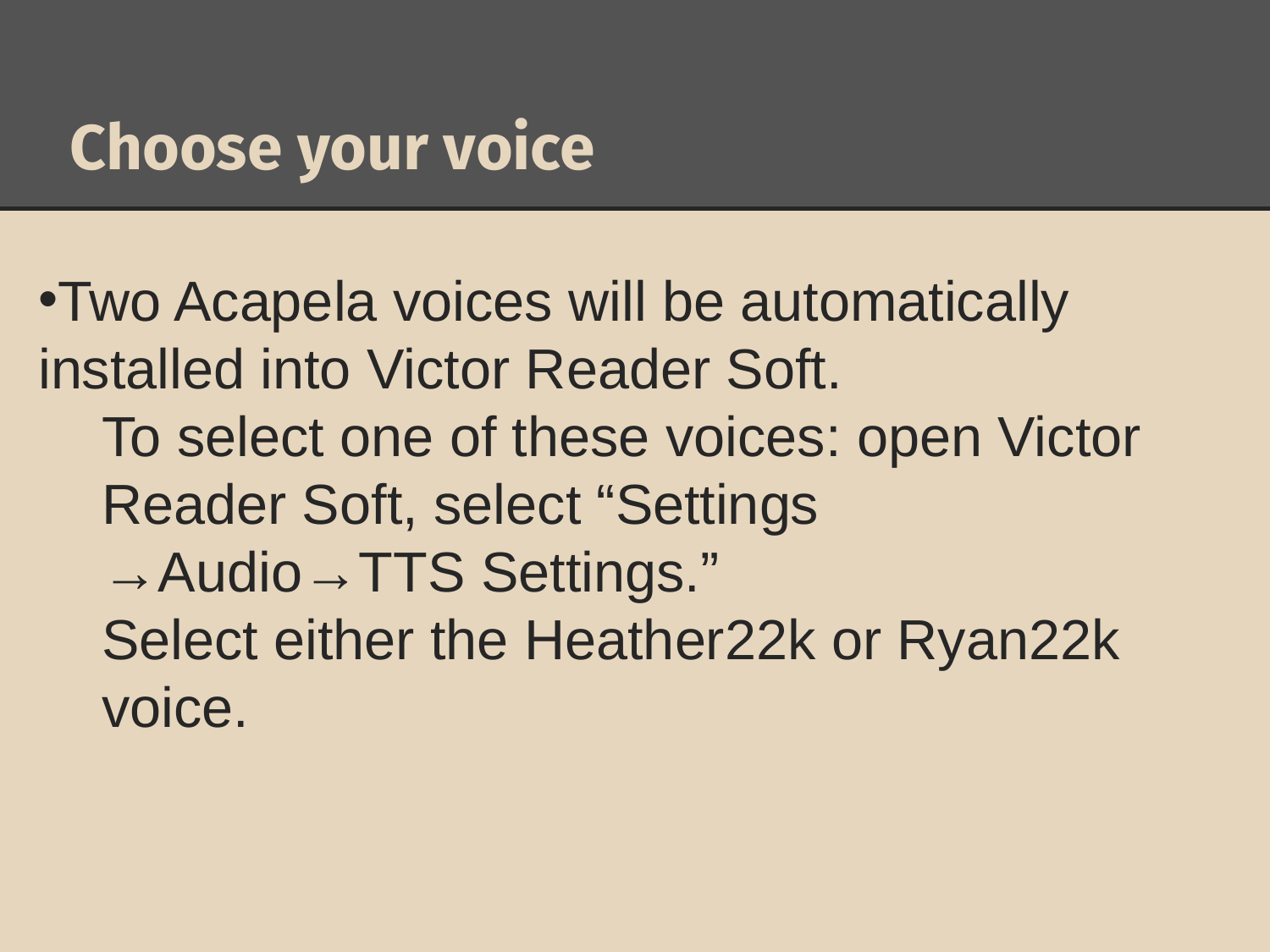

# Choose your voice
Two Acapela voices will be automatically installed into Victor Reader Soft.
To select one of these voices: open Victor Reader Soft, select “Settings →Audio→TTS Settings.”
Select either the Heather22k or Ryan22k voice.